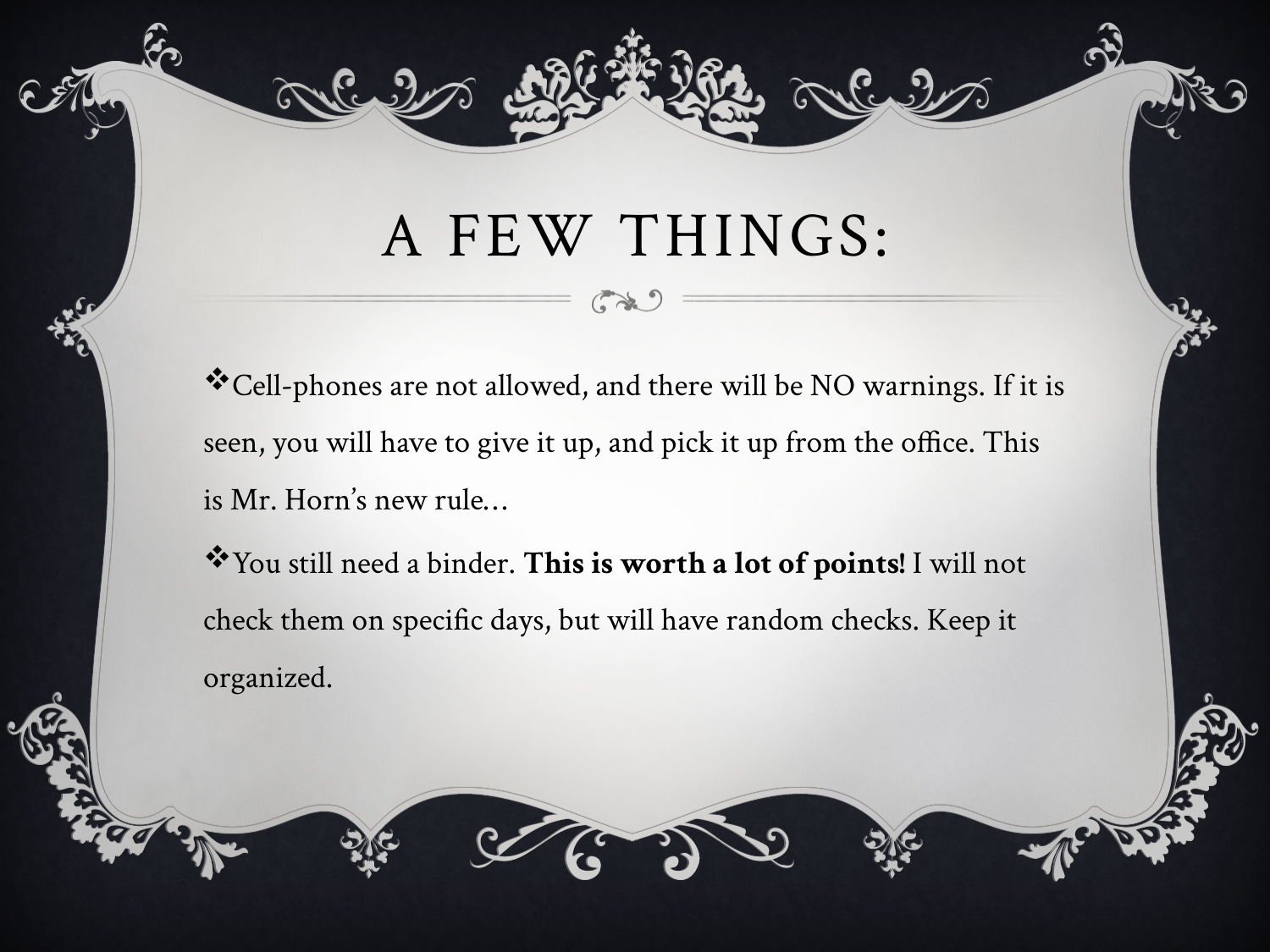

# A few things:
Cell-phones are not allowed, and there will be NO warnings. If it is seen, you will have to give it up, and pick it up from the office. This is Mr. Horn’s new rule…
You still need a binder. This is worth a lot of points! I will not check them on specific days, but will have random checks. Keep it organized.